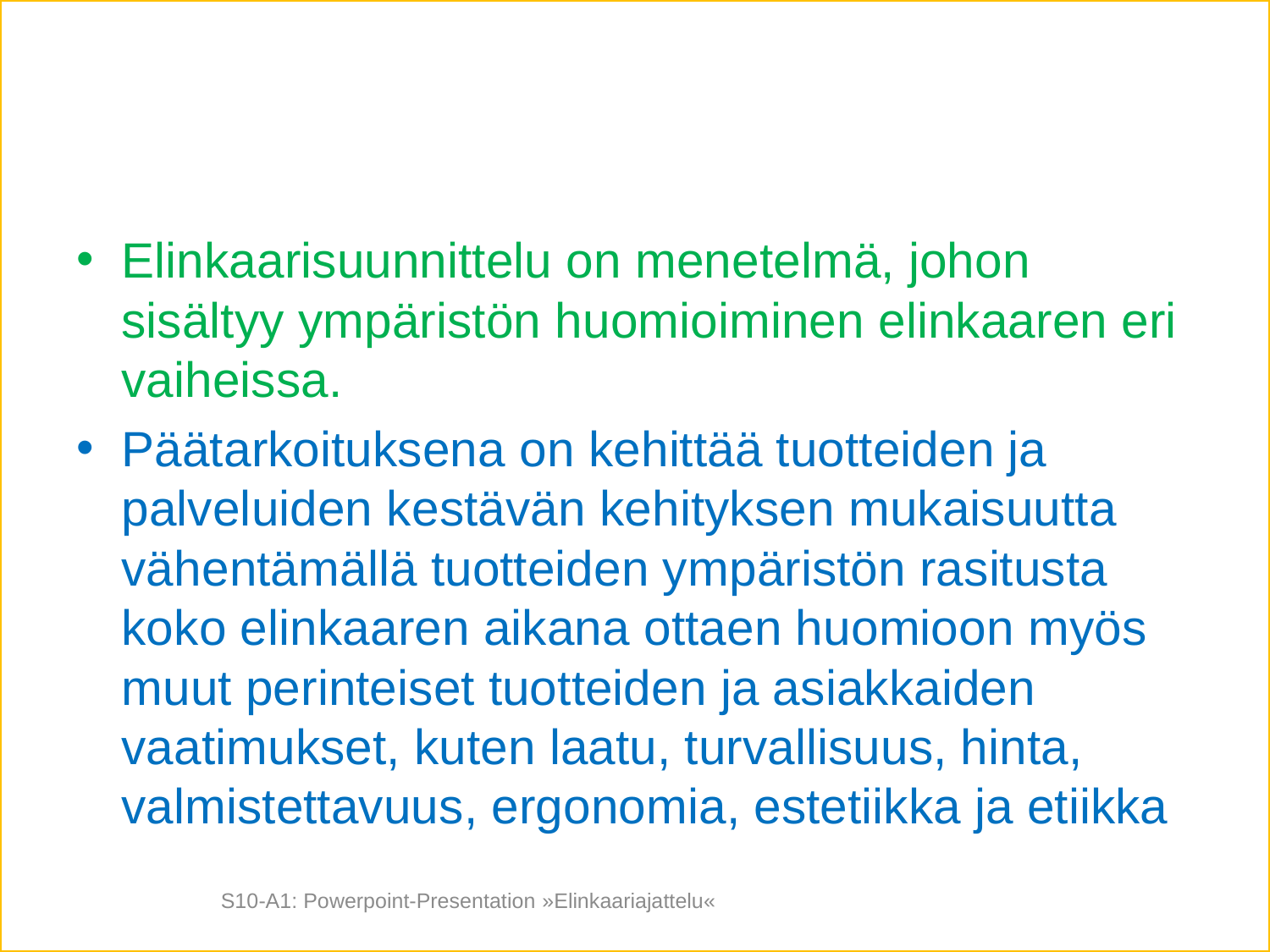

#
Elinkaarisuunnittelu on menetelmä, johon sisältyy ympäristön huomioiminen elinkaaren eri vaiheissa.
Päätarkoituksena on kehittää tuotteiden ja palveluiden kestävän kehityksen mukaisuutta vähentämällä tuotteiden ympäristön rasitusta koko elinkaaren aikana ottaen huomioon myös muut perinteiset tuotteiden ja asiakkaiden vaatimukset, kuten laatu, turvallisuus, hinta, valmistettavuus, ergonomia, estetiikka ja etiikka

S10-A1: Powerpoint-Presentation »Elinkaariajattelu«